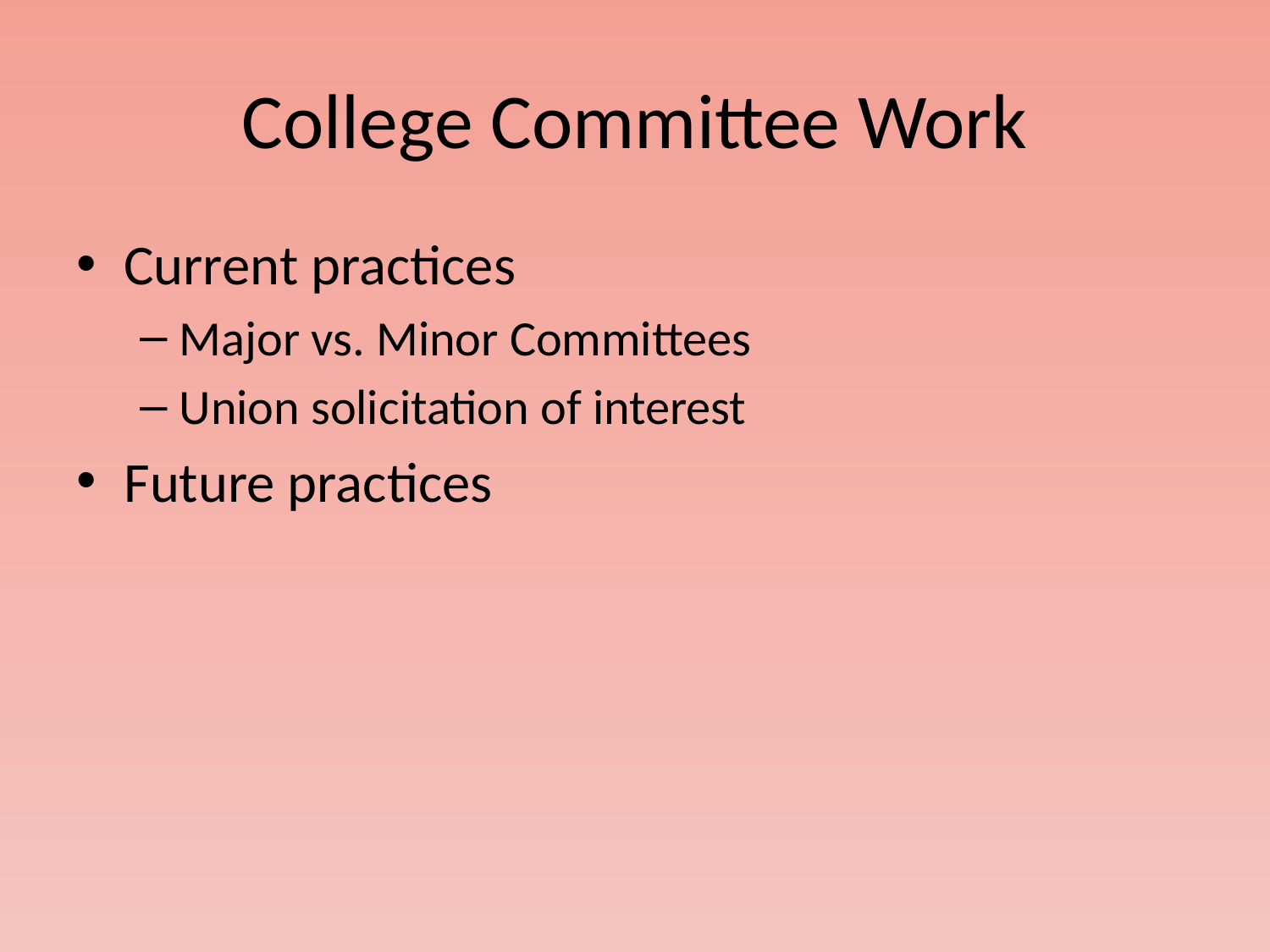

# College Committee Work
Current practices
Major vs. Minor Committees
Union solicitation of interest
Future practices